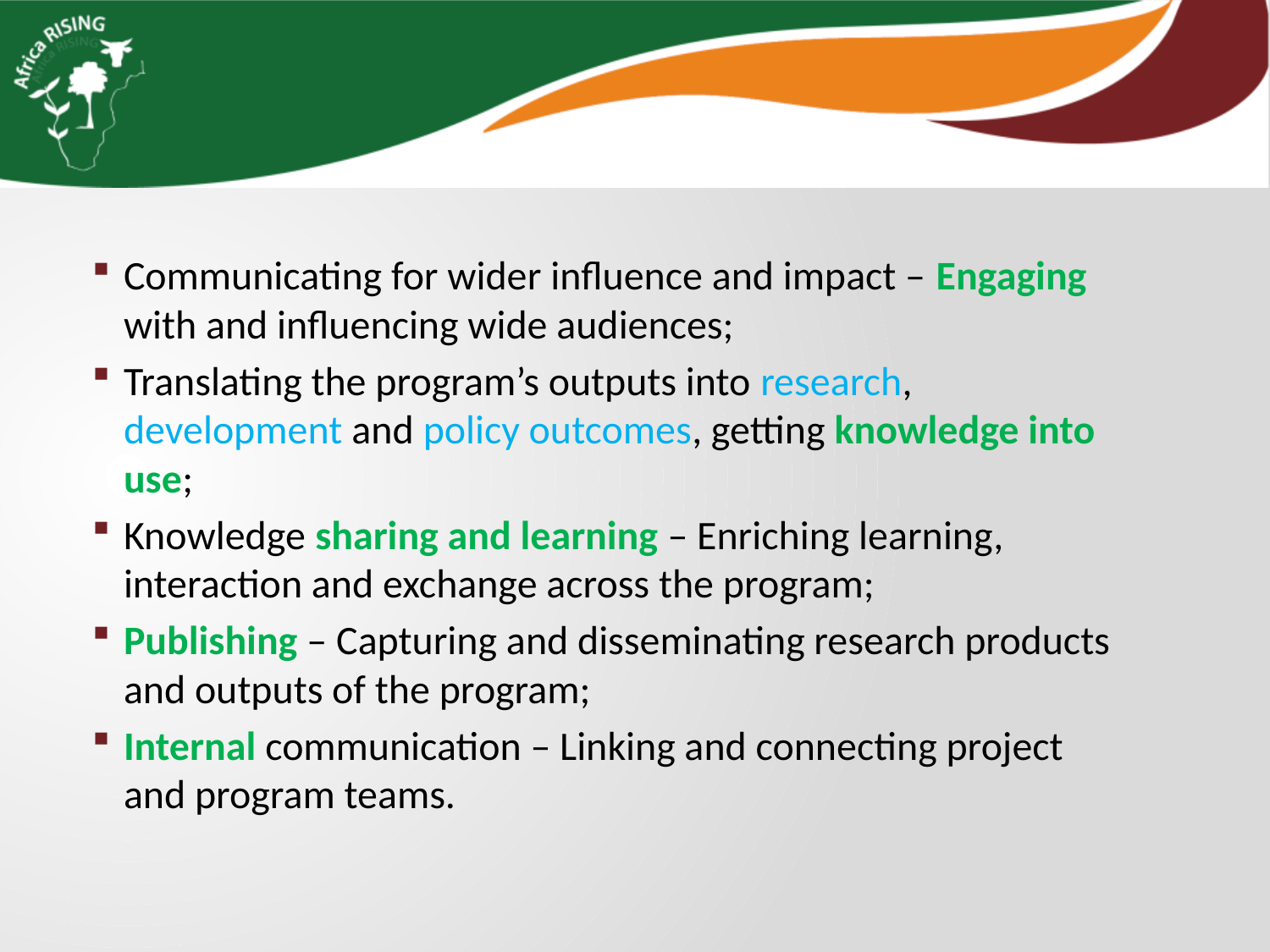

Communicating for wider influence and impact – Engaging with and influencing wide audiences;
Translating the program’s outputs into research, development and policy outcomes, getting knowledge into use;
Knowledge sharing and learning – Enriching learning, interaction and exchange across the program;
Publishing – Capturing and disseminating research products and outputs of the program;
Internal communication – Linking and connecting project and program teams.